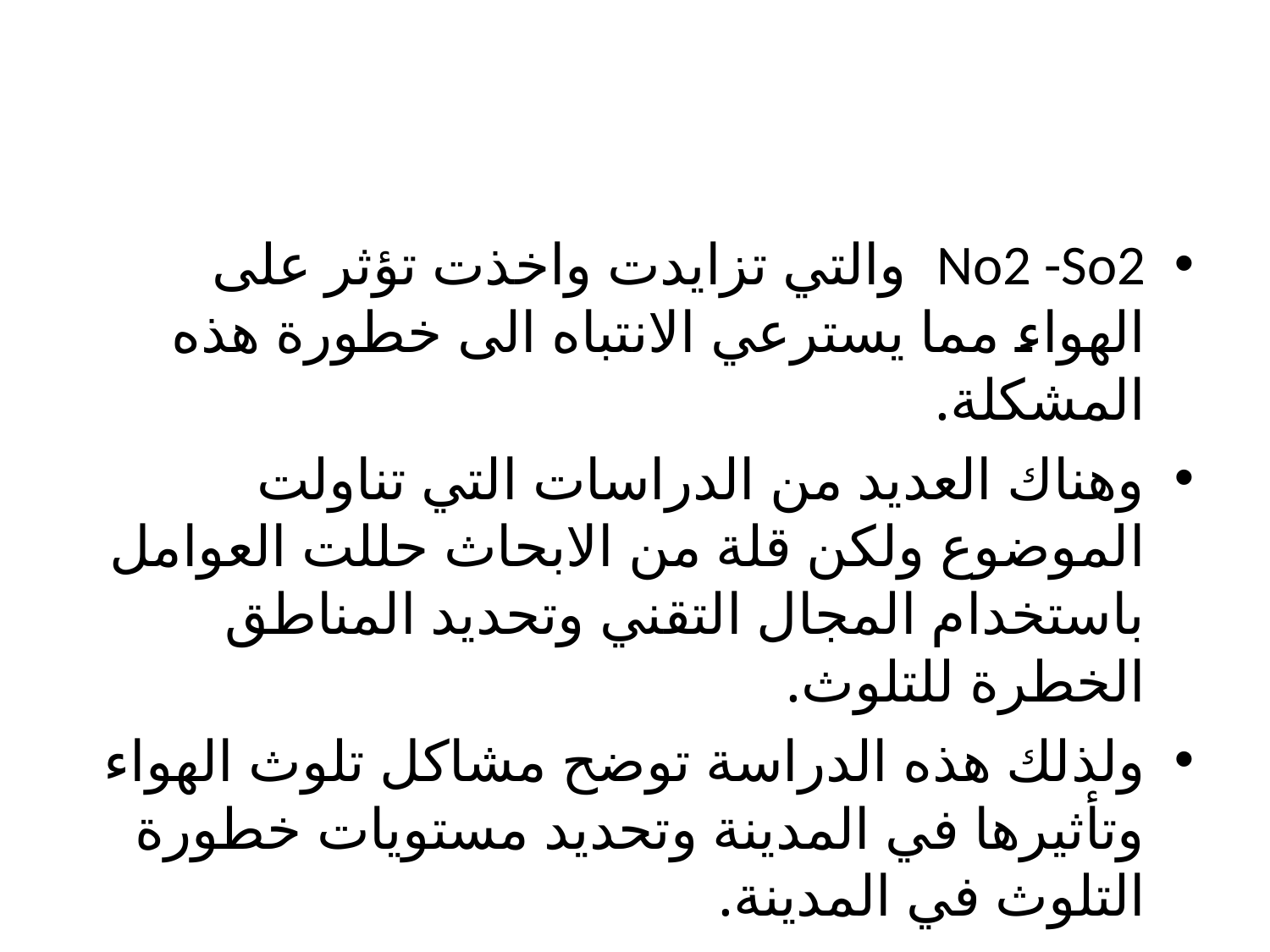

No2 -So2  والتي تزايدت واخذت تؤثر على الهواء مما يسترعي الانتباه الى خطورة هذه المشكلة.
وهناك العديد من الدراسات التي تناولت الموضوع ولكن قلة من الابحاث حللت العوامل باستخدام المجال التقني وتحديد المناطق الخطرة للتلوث.
ولذلك هذه الدراسة توضح مشاكل تلوث الهواء وتأثيرها في المدينة وتحديد مستويات خطورة التلوث في المدينة.